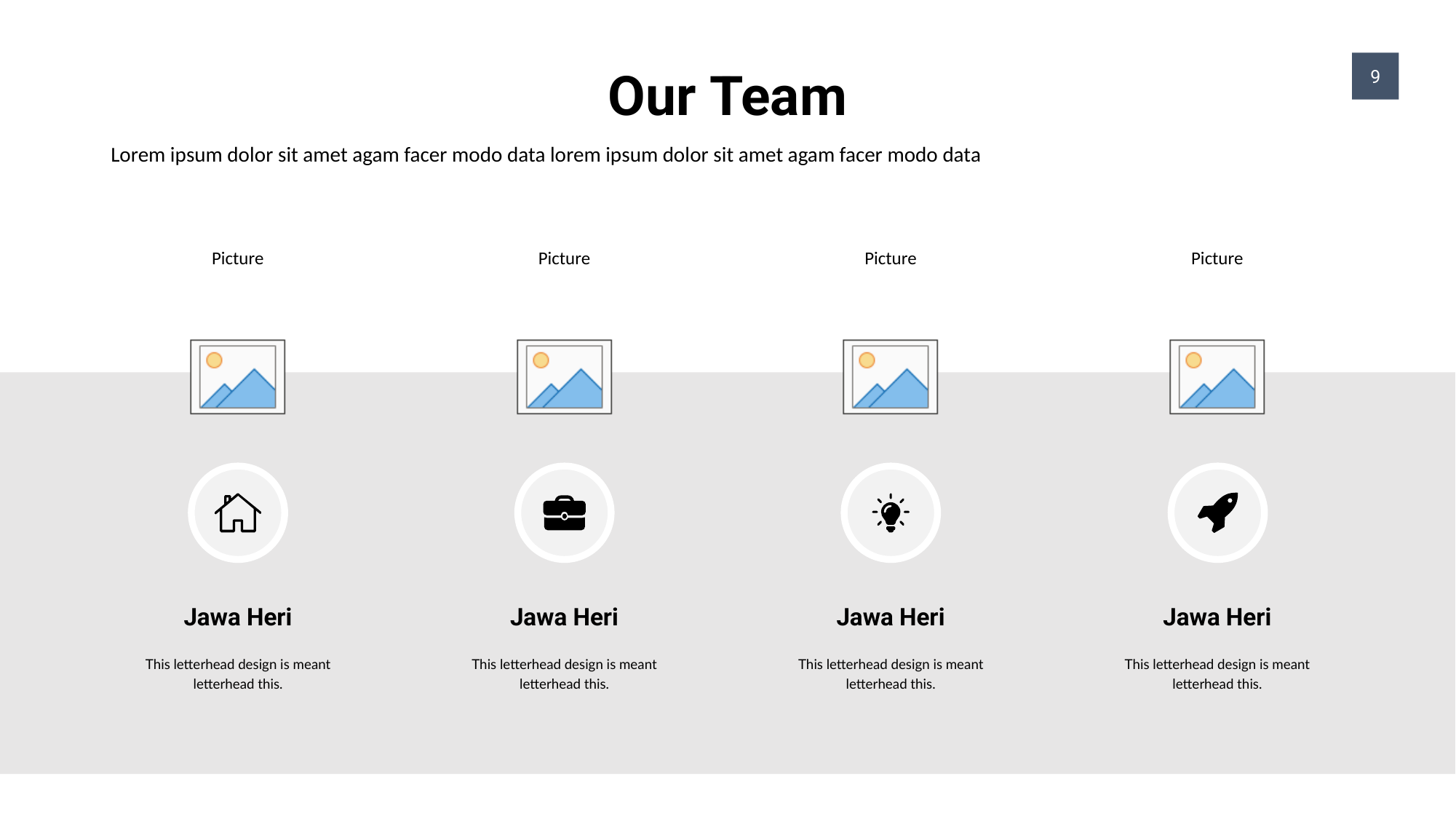

Our Team
9
Lorem ipsum dolor sit amet agam facer modo data lorem ipsum dolor sit amet agam facer modo data

Jawa Heri
This letterhead design is meant letterhead this.
Jawa Heri
This letterhead design is meant letterhead this.
Jawa Heri
This letterhead design is meant letterhead this.
Jawa Heri
This letterhead design is meant letterhead this.